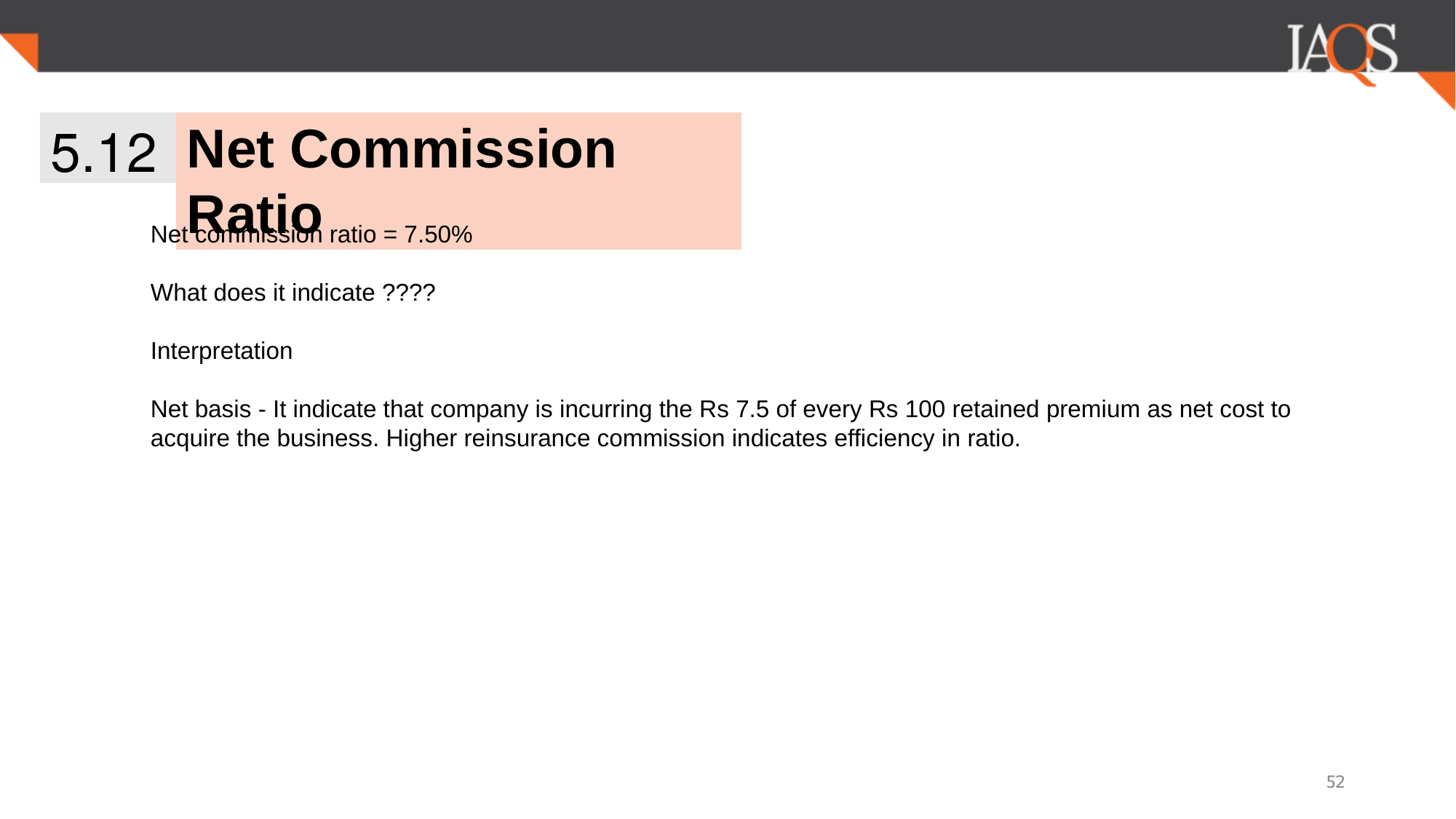

5.12
# Net Commission Ratio
Net commission ratio = 7.50%
What does it indicate ???? Interpretation
Net basis - It indicate that company is incurring the Rs 7.5 of every Rs 100 retained premium as net cost to
acquire the business. Higher reinsurance commission indicates efficiency in ratio.
52